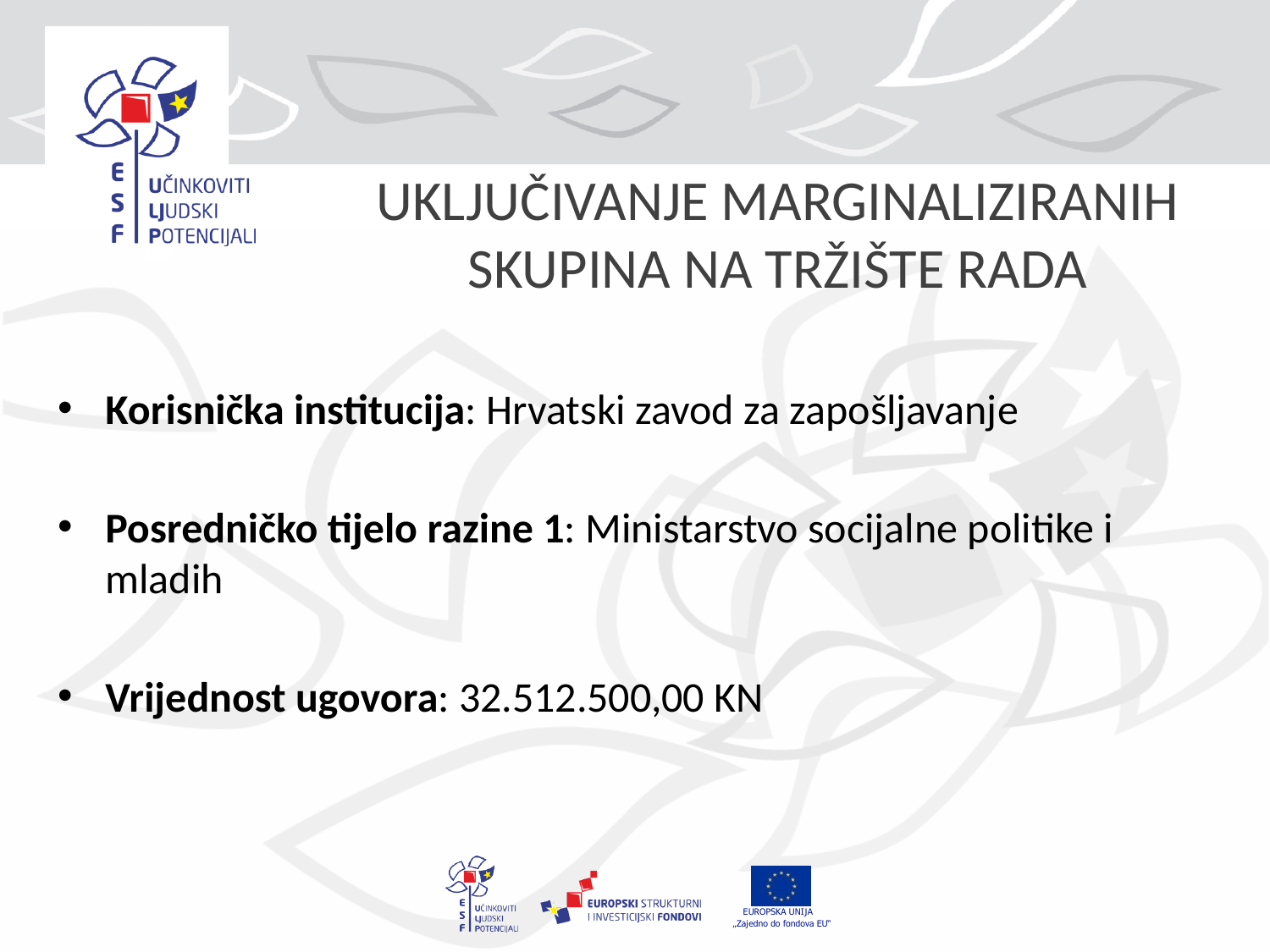

UKLJUČIVANJE MARGINALIZIRANIH SKUPINA NA TRŽIŠTE RADA

Korisnička institucija: Hrvatski zavod za zapošljavanje

Posredničko tijelo razine 1: Ministarstvo socijalne politike i mladih

Vrijednost ugovora: 32.512.500,00 KN